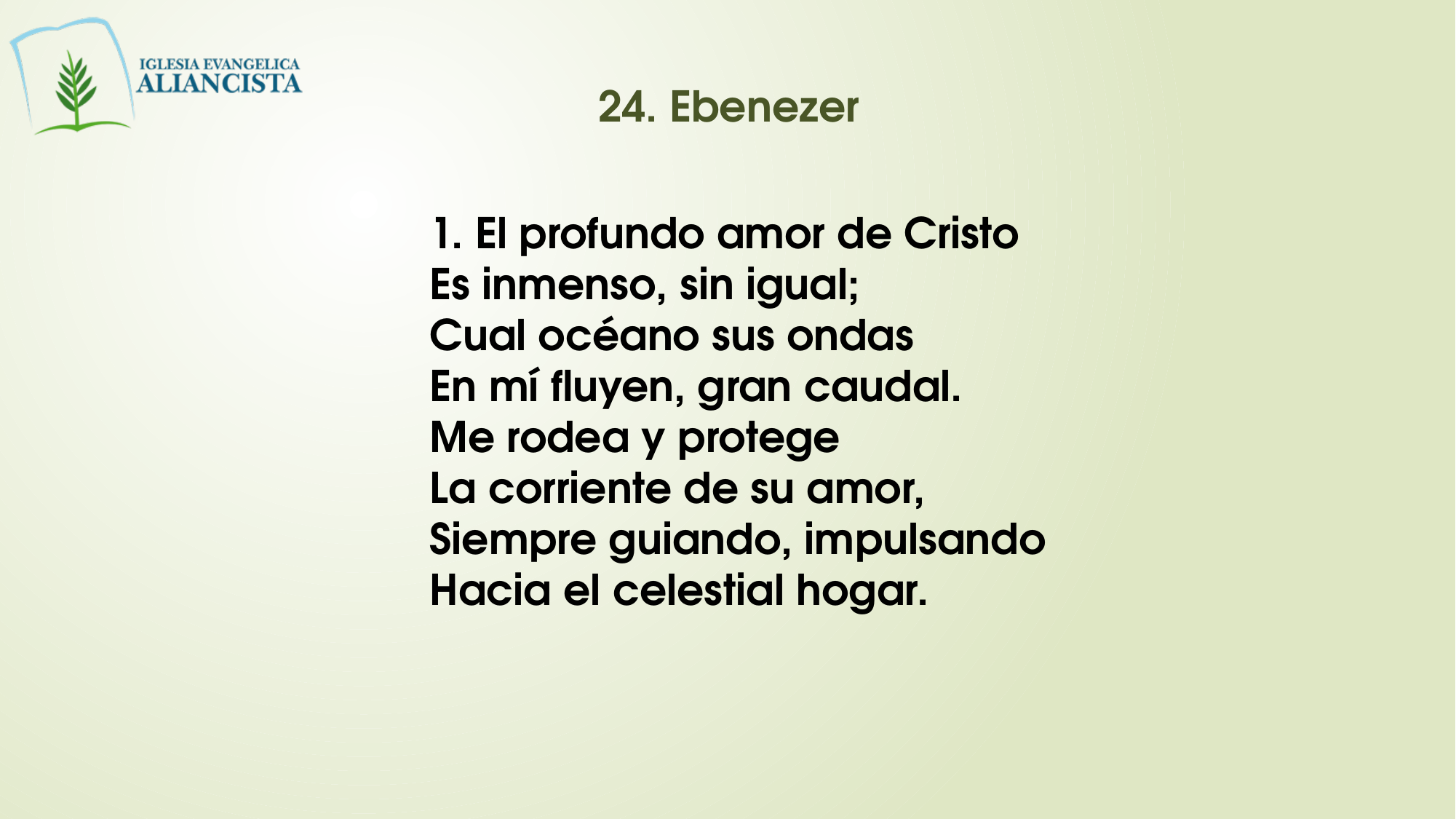

24. Ebenezer
1. El profundo amor de Cristo
Es inmenso, sin igual;
Cual océano sus ondas
En mí fluyen, gran caudal.
Me rodea y protege
La corriente de su amor,
Siempre guiando, impulsando
Hacia el celestial hogar.